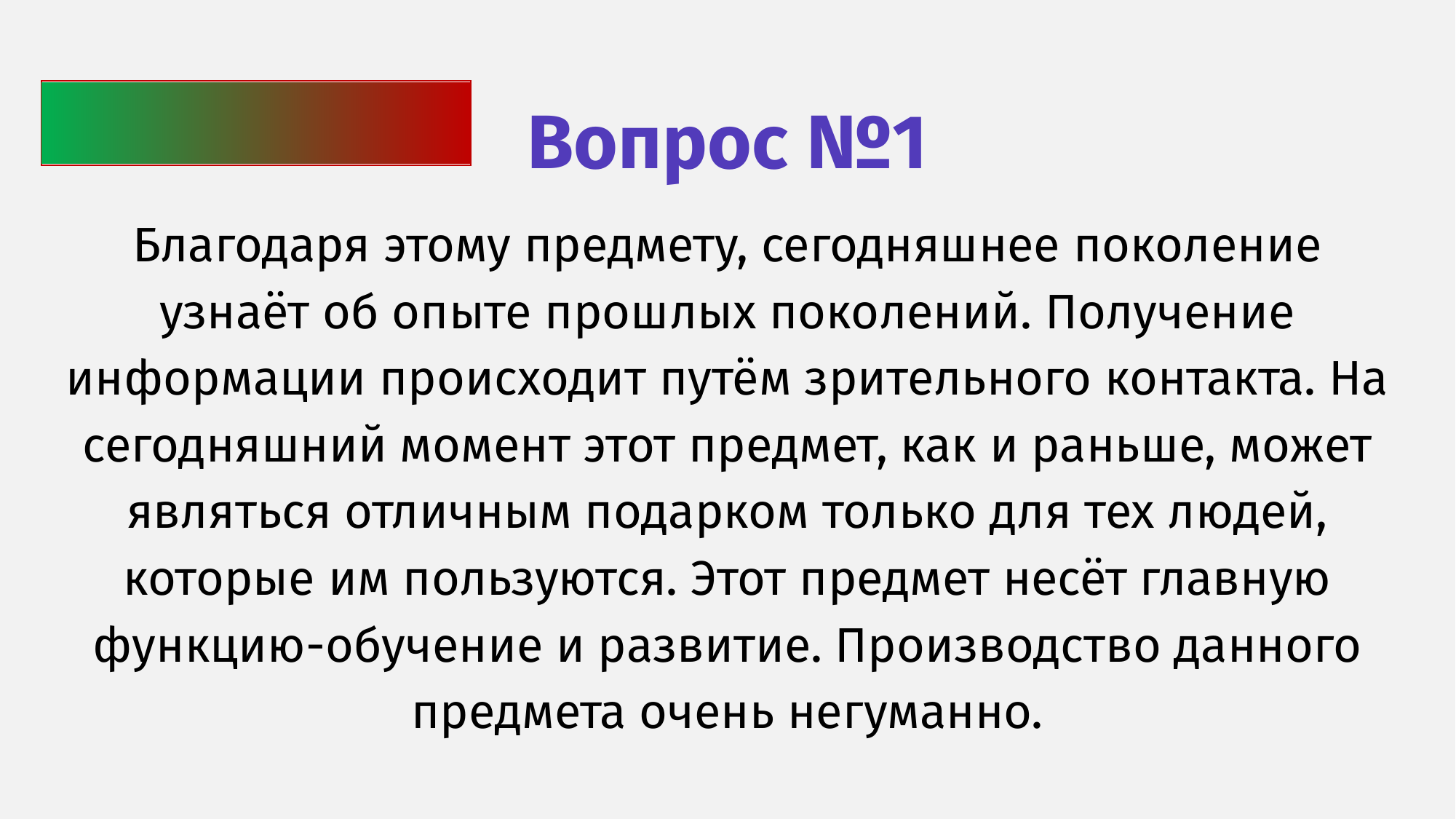

Вопрос №1
Благодаря этому предмету, сегодняшнее поколение узнаёт об опыте прошлых поколений. Получение информации происходит путём зрительного контакта. На сегодняшний момент этот предмет, как и раньше, может являться отличным подарком только для тех людей, которые им пользуются. Этот предмет несёт главную функцию-обучение и развитие. Производство данного предмета очень негуманно.